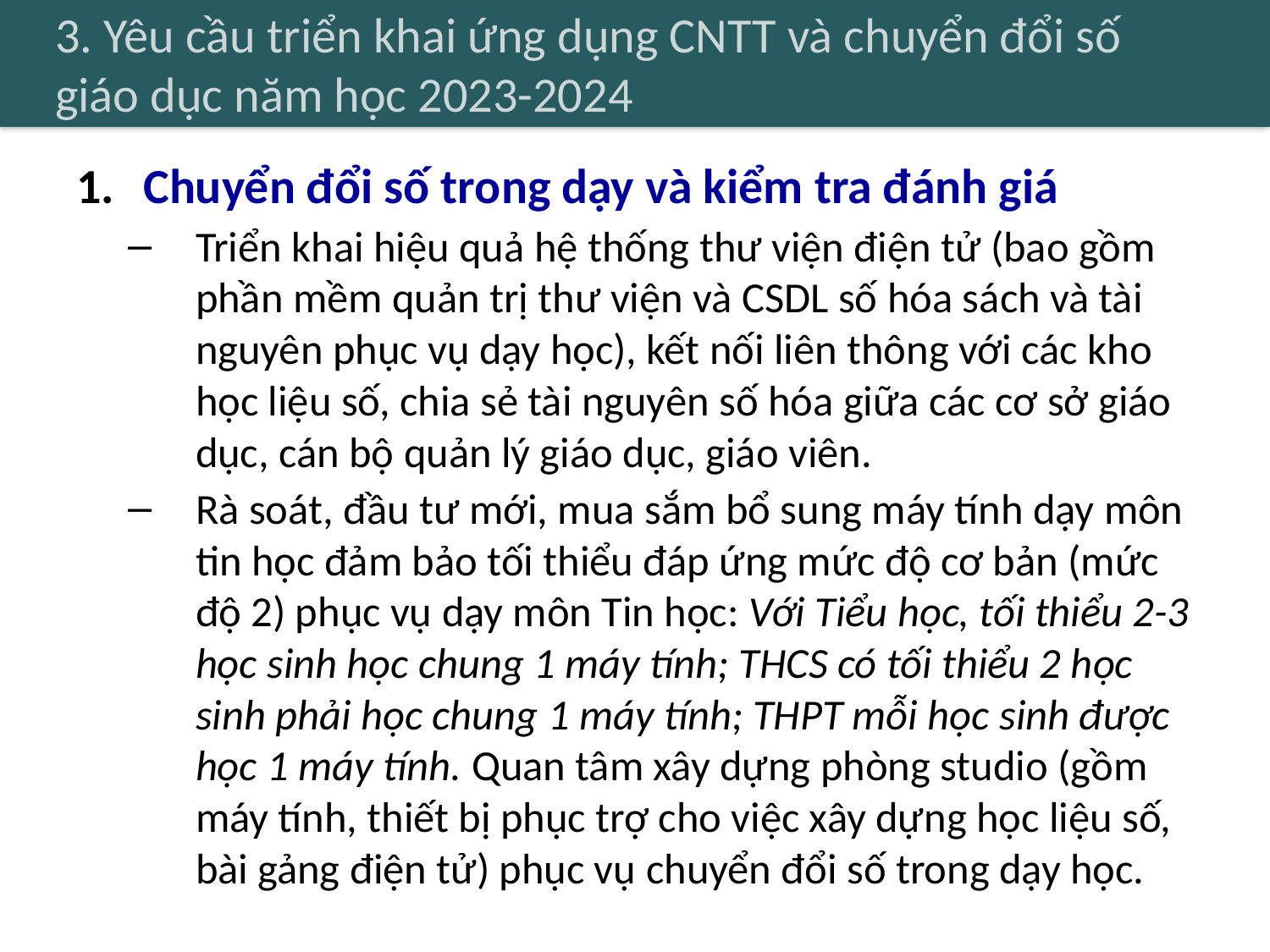

# 3. Yêu cầu triển khai ứng dụng CNTT và chuyển đổi số giáo dục năm học 2023-2024
Chuyển đổi số trong dạy và kiểm tra đánh giá
Triển khai hiệu quả hệ thống thư viện điện tử (bao gồm phần mềm quản trị thư viện và CSDL số hóa sách và tài nguyên phục vụ dạy học), kết nối liên thông với các kho học liệu số, chia sẻ tài nguyên số hóa giữa các cơ sở giáo dục, cán bộ quản lý giáo dục, giáo viên.
Rà soát, đầu tư mới, mua sắm bổ sung máy tính dạy môn tin học đảm bảo tối thiểu đáp ứng mức độ cơ bản (mức độ 2) phục vụ dạy môn Tin học: Với Tiểu học, tối thiểu 2-3 học sinh học chung 1 máy tính; THCS có tối thiểu 2 học sinh phải học chung 1 máy tính; THPT mỗi học sinh được học 1 máy tính. Quan tâm xây dựng phòng studio (gồm máy tính, thiết bị phục trợ cho việc xây dựng học liệu số, bài gảng điện tử) phục vụ chuyển đổi số trong dạy học.